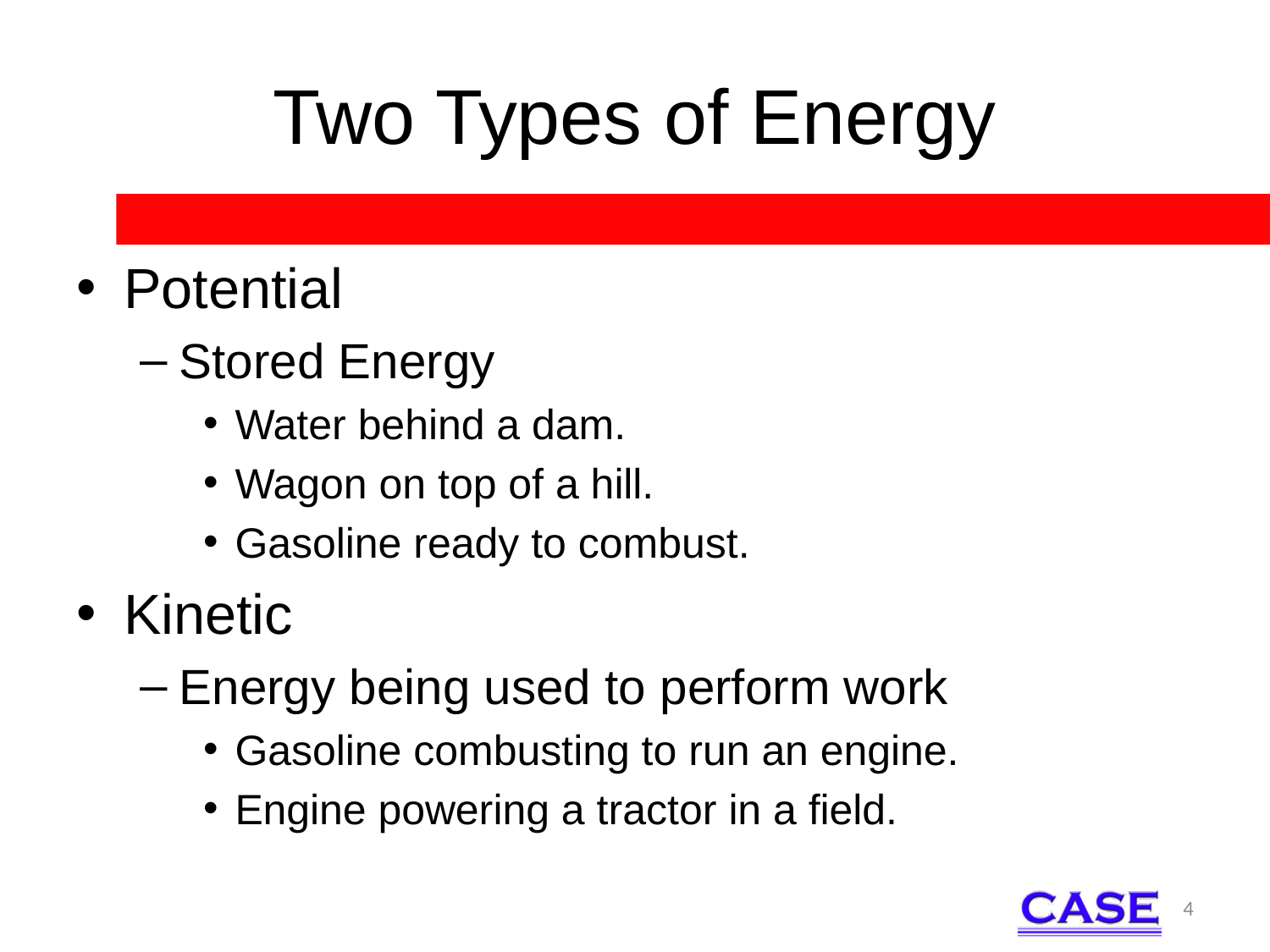

# Two Types of Energy
Potential
Stored Energy
Water behind a dam.
Wagon on top of a hill.
Gasoline ready to combust.
Kinetic
Energy being used to perform work
Gasoline combusting to run an engine.
Engine powering a tractor in a field.
4